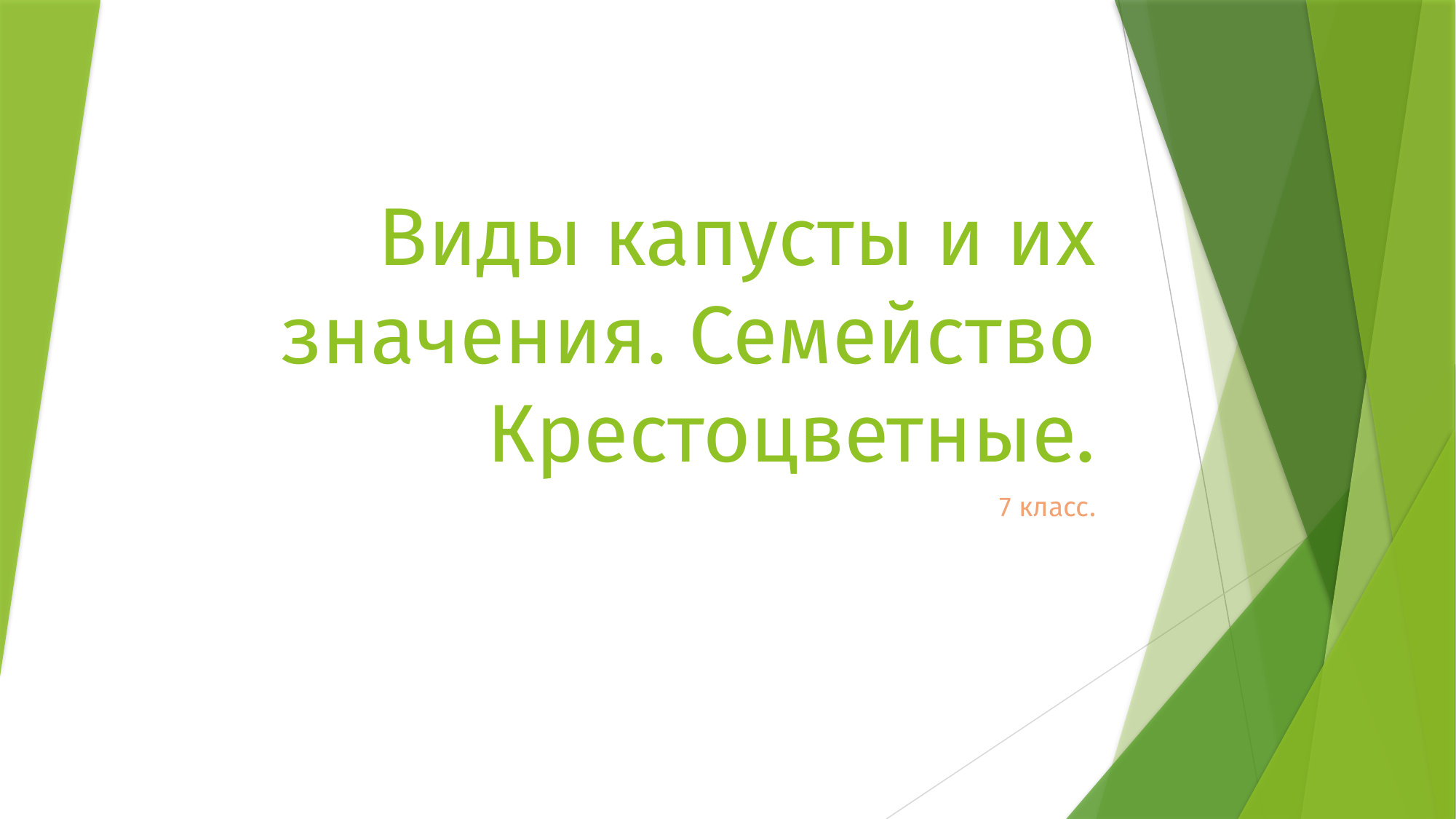

# Виды капусты и их значения. Семейство Крестоцветные.
7 класс.